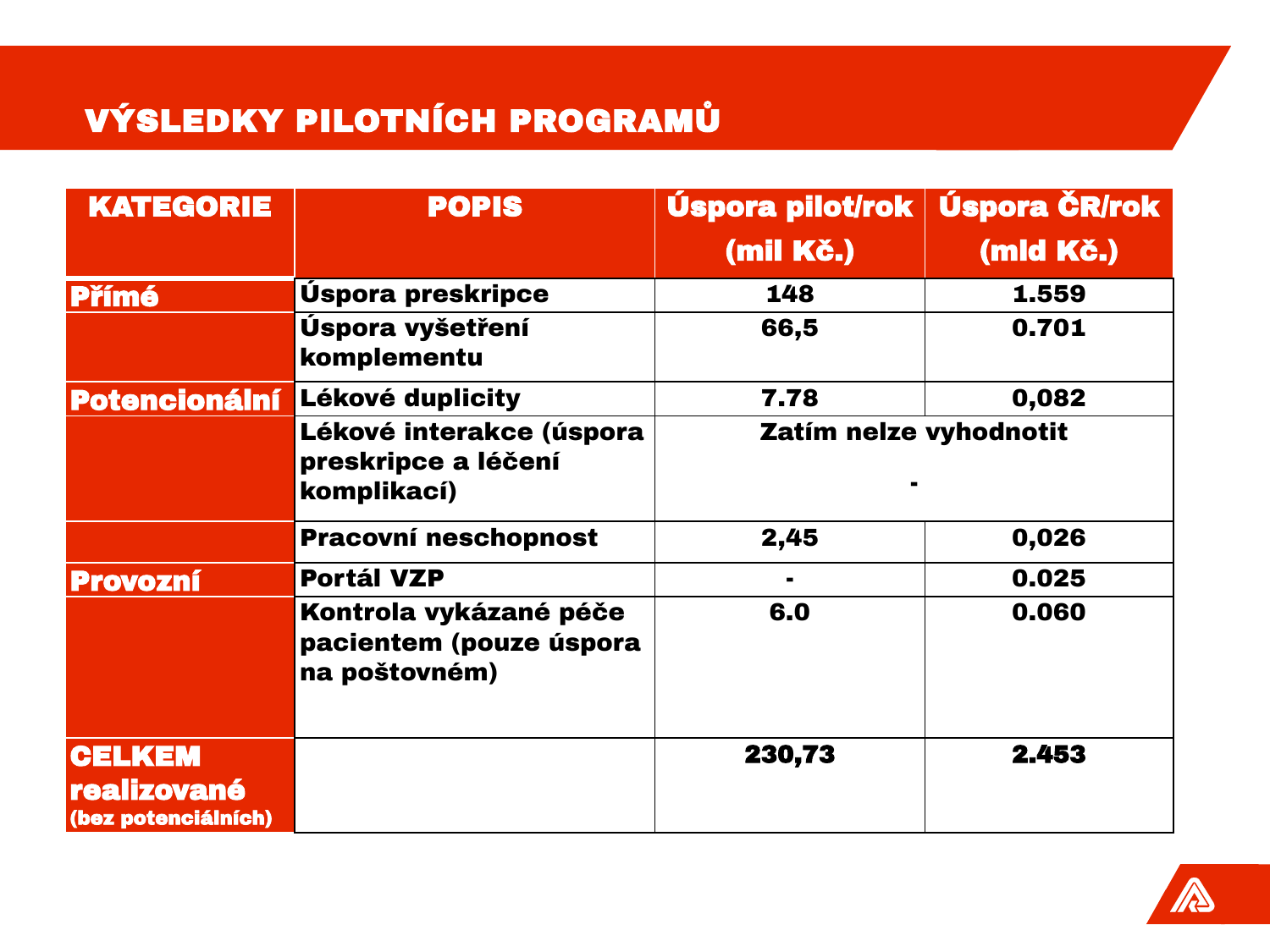

# Výsledky pilotních programů
| KATEGORIE | POPIS | Úspora pilot/rok (mil Kč.) | Úspora ČR/rok (mld Kč.) |
| --- | --- | --- | --- |
| Přímé | Úspora preskripce | 148 | 1.559 |
|  | Úspora vyšetření komplementu | 66,5 | 0.701 |
| Potencionální | Lékové duplicity | 7.78 | 0,082 |
|  | Lékové interakce (úspora preskripce a léčení komplikací) | Zatím nelze vyhodnotit - |  |
|  | Pracovní neschopnost | 2,45 | 0,026 |
| Provozní | Portál VZP | - | 0.025 |
|  | Kontrola vykázané péče pacientem (pouze úspora na poštovném) | 6.0 | 0.060 |
| CELKEM realizované (bez potenciálních) |  | 230,73 | 2.453 |